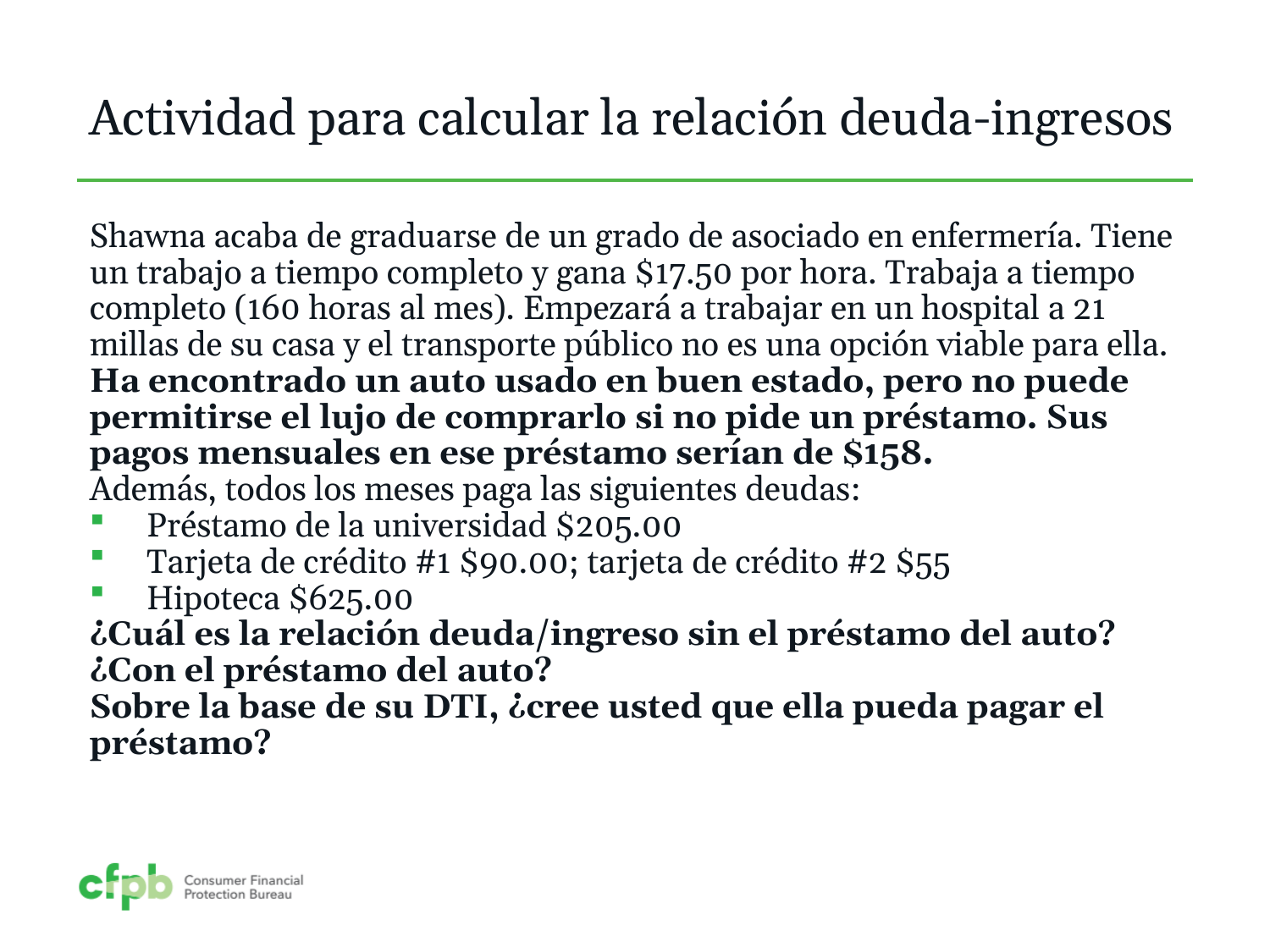

# Actividad para calcular la relación deuda-ingresos
Shawna acaba de graduarse de un grado de asociado en enfermería. Tiene un trabajo a tiempo completo y gana $17.50 por hora. Trabaja a tiempo completo (160 horas al mes). Empezará a trabajar en un hospital a 21 millas de su casa y el transporte público no es una opción viable para ella.
Ha encontrado un auto usado en buen estado, pero no puede permitirse el lujo de comprarlo si no pide un préstamo. Sus pagos mensuales en ese préstamo serían de $158.
Además, todos los meses paga las siguientes deudas:
Préstamo de la universidad $205.00
Tarjeta de crédito #1 $90.00; tarjeta de crédito #2 $55
Hipoteca $625.00
¿Cuál es la relación deuda/ingreso sin el préstamo del auto? ¿Con el préstamo del auto?
Sobre la base de su DTI, ¿cree usted que ella pueda pagar el préstamo?